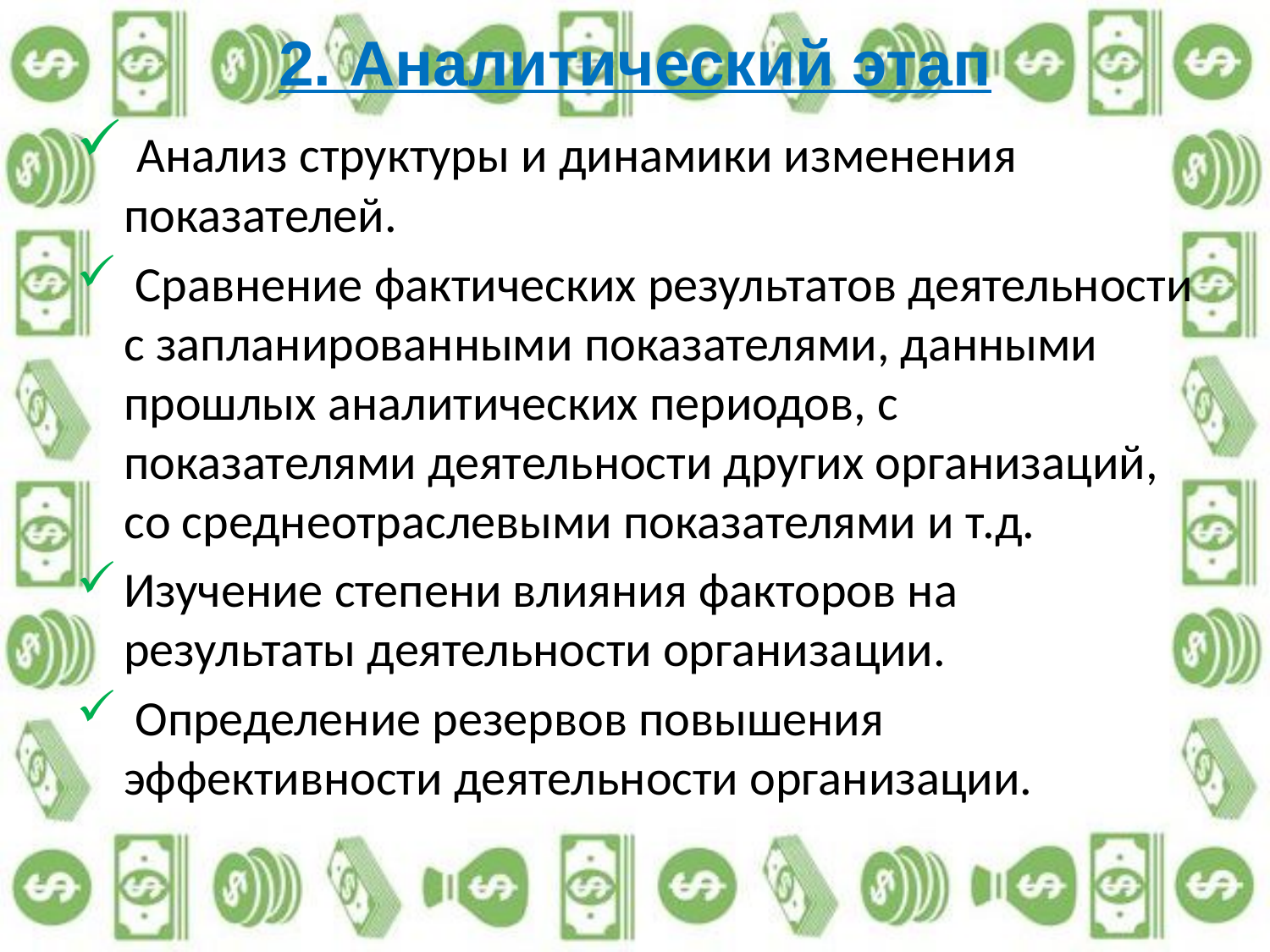

# 2. Аналитический этап
 Анализ структуры и динамики изменения показателей.
 Сравнение фактических результатов деятельности с запланированными показателями, данными прошлых аналитических периодов, с показателями деятельности других организаций, со среднеотраслевыми показателями и т.д.
Изучение степени влияния факторов на результаты деятельности организации.
 Определение резервов повышения эффективности деятельности организации.